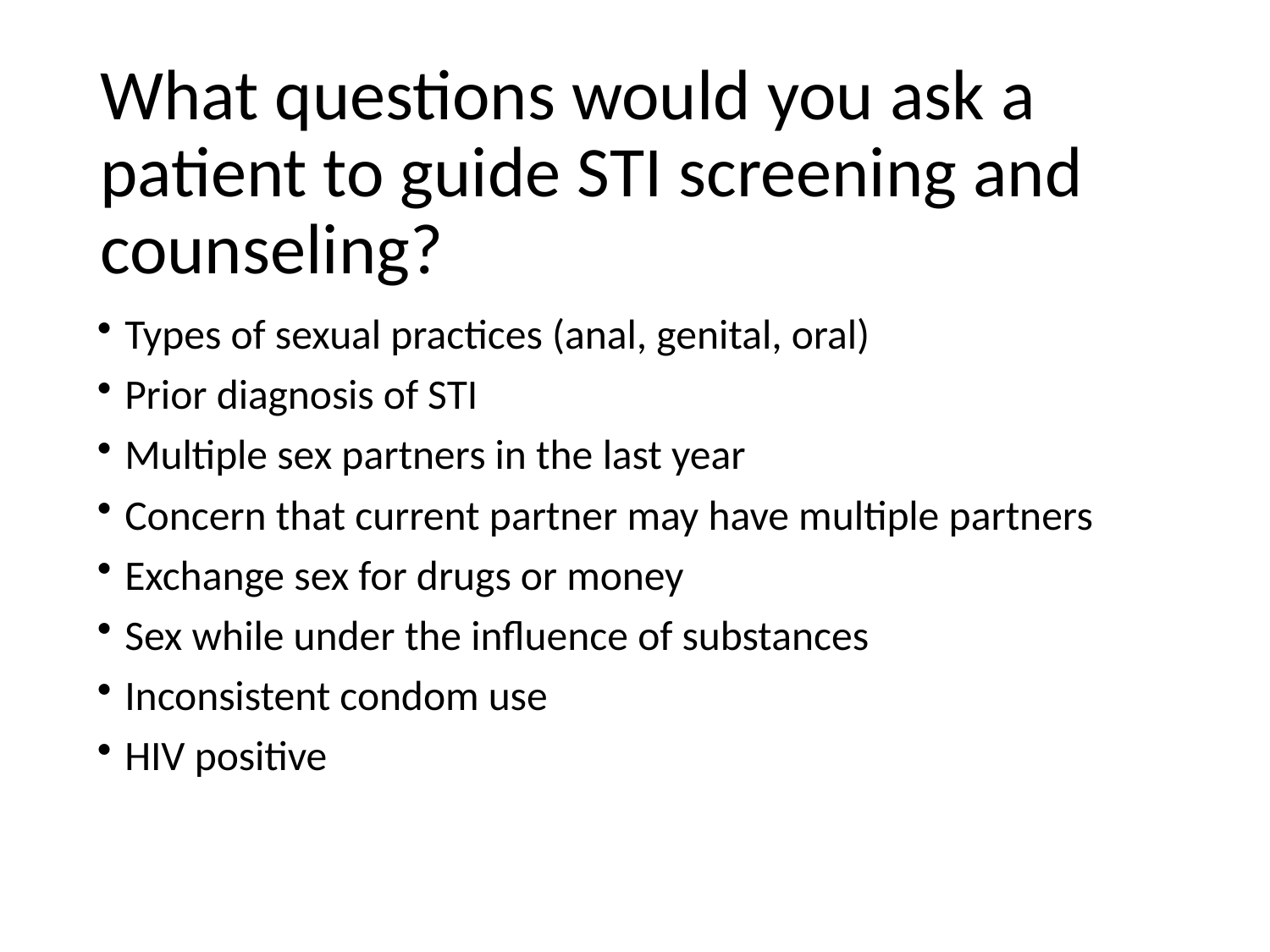

# What questions would you ask a patient to guide STI screening and counseling?
Types of sexual practices (anal, genital, oral)
Prior diagnosis of STI
Multiple sex partners in the last year
Concern that current partner may have multiple partners
Exchange sex for drugs or money
Sex while under the influence of substances
Inconsistent condom use
HIV positive